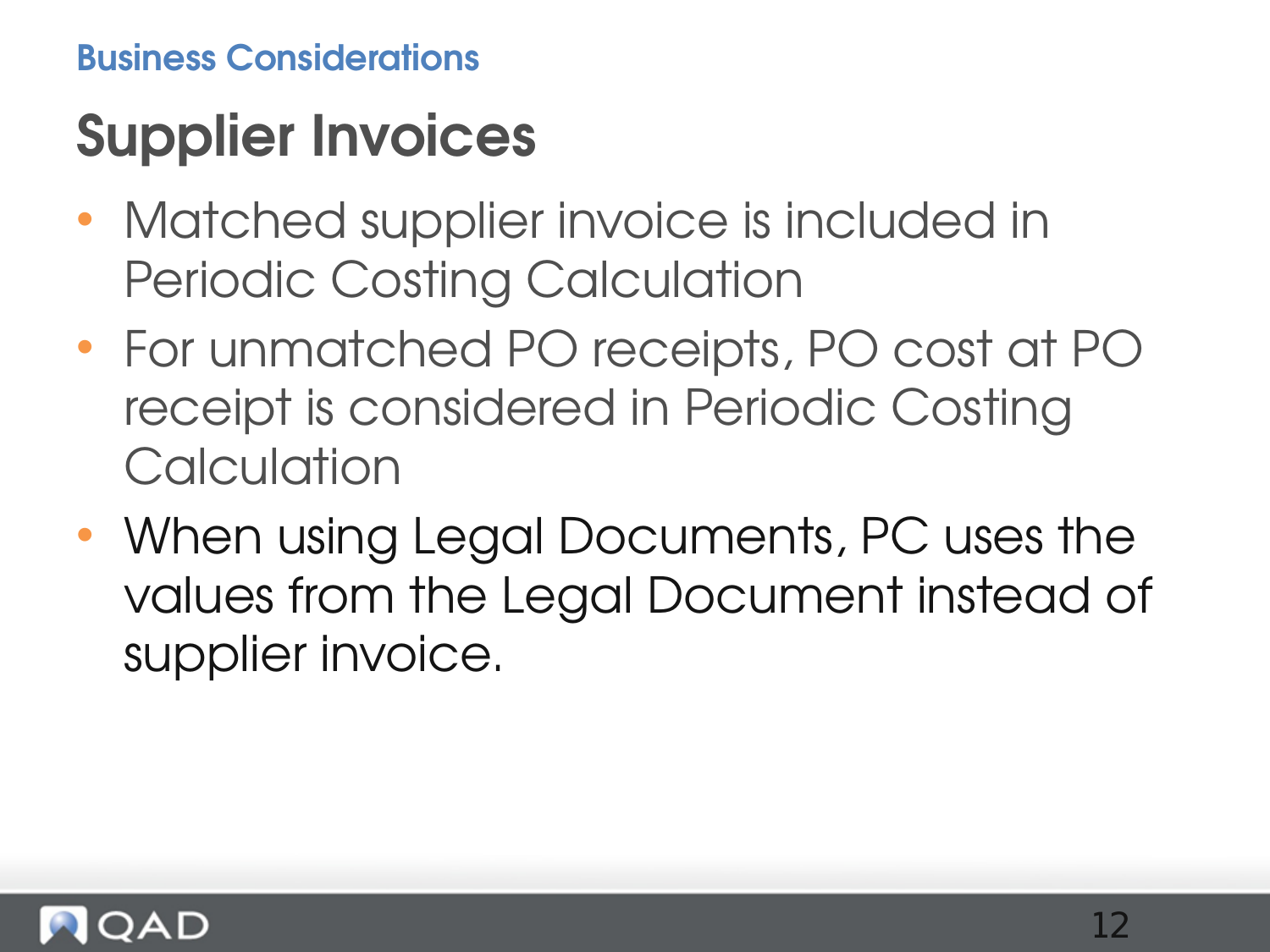

Business Considerations
# Supplier Invoices
Matched supplier invoice is included in Periodic Costing Calculation
For unmatched PO receipts, PO cost at PO receipt is considered in Periodic Costing Calculation
When using Legal Documents, PC uses the values from the Legal Document instead of supplier invoice.
12